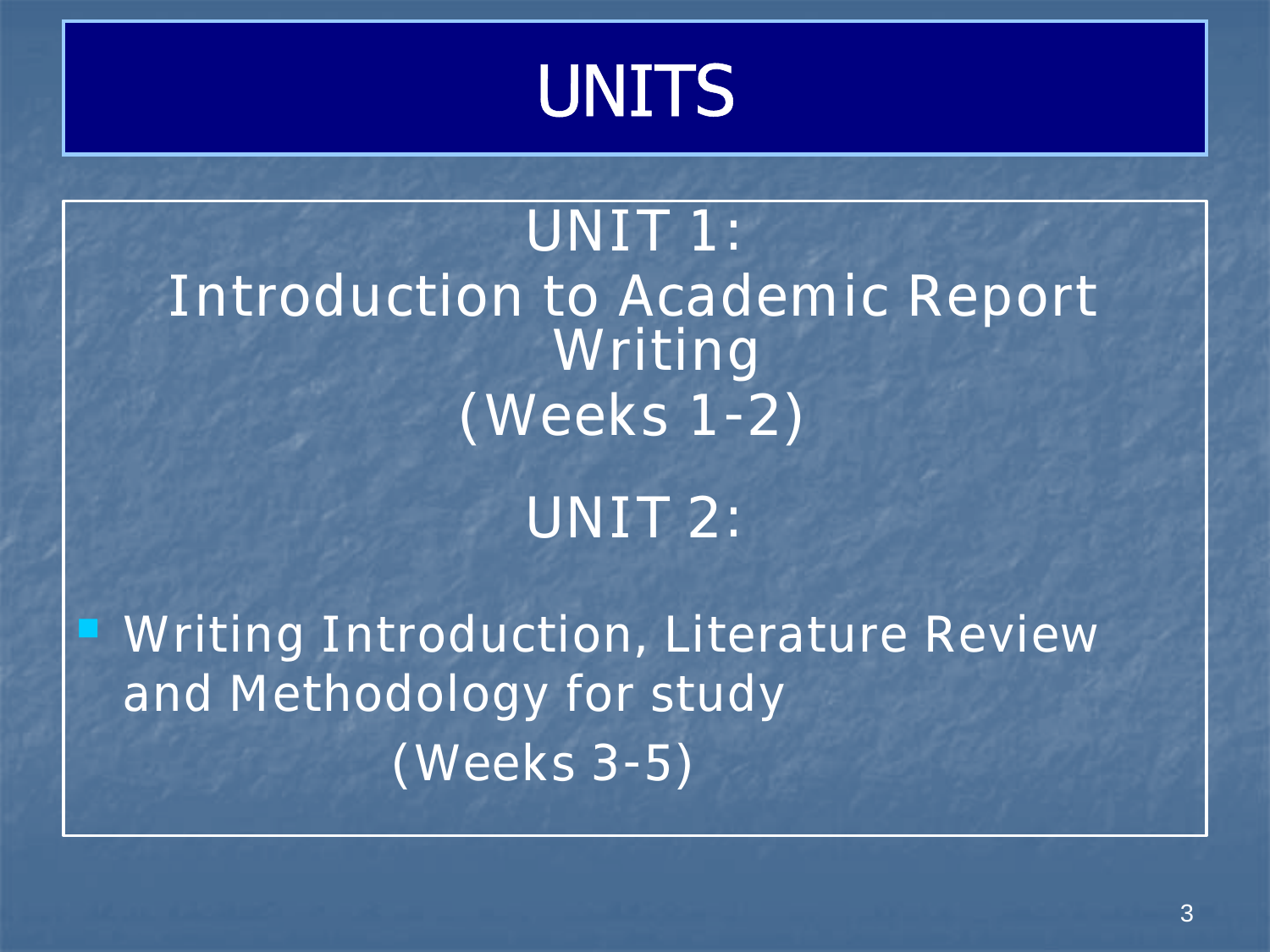

# UNITS
UNIT 1:
Introduction to Academic Report Writing
(Weeks 1-2)

UNIT 2:

Writing Introduction, Literature Review and Methodology for study
                      (Weeks 3-5)
3